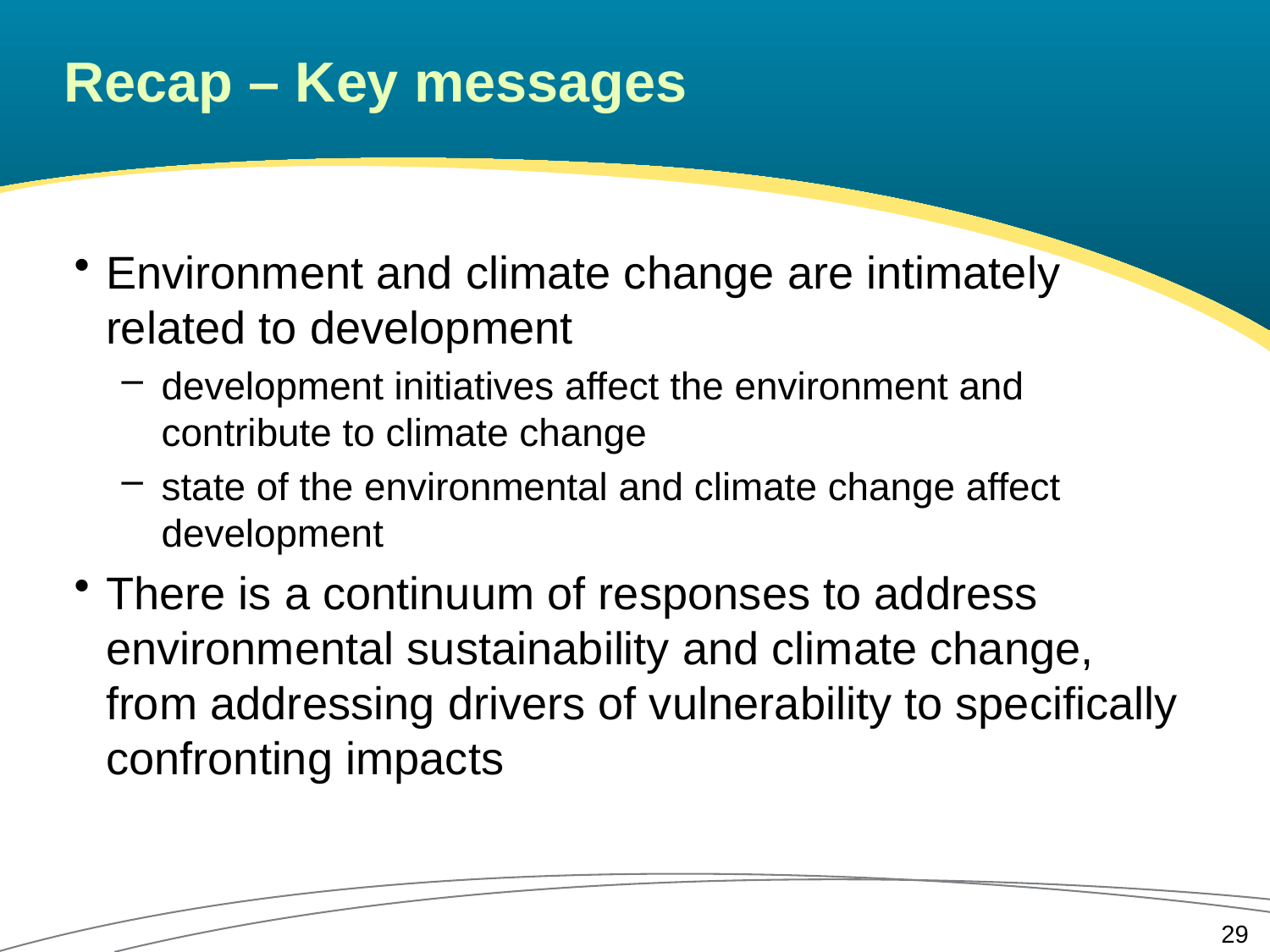

# Recap – Key messages
Environment and climate change are intimately related to development
development initiatives affect the environment and contribute to climate change
state of the environmental and climate change affect development
There is a continuum of responses to address environmental sustainability and climate change, from addressing drivers of vulnerability to specifically confronting impacts

29